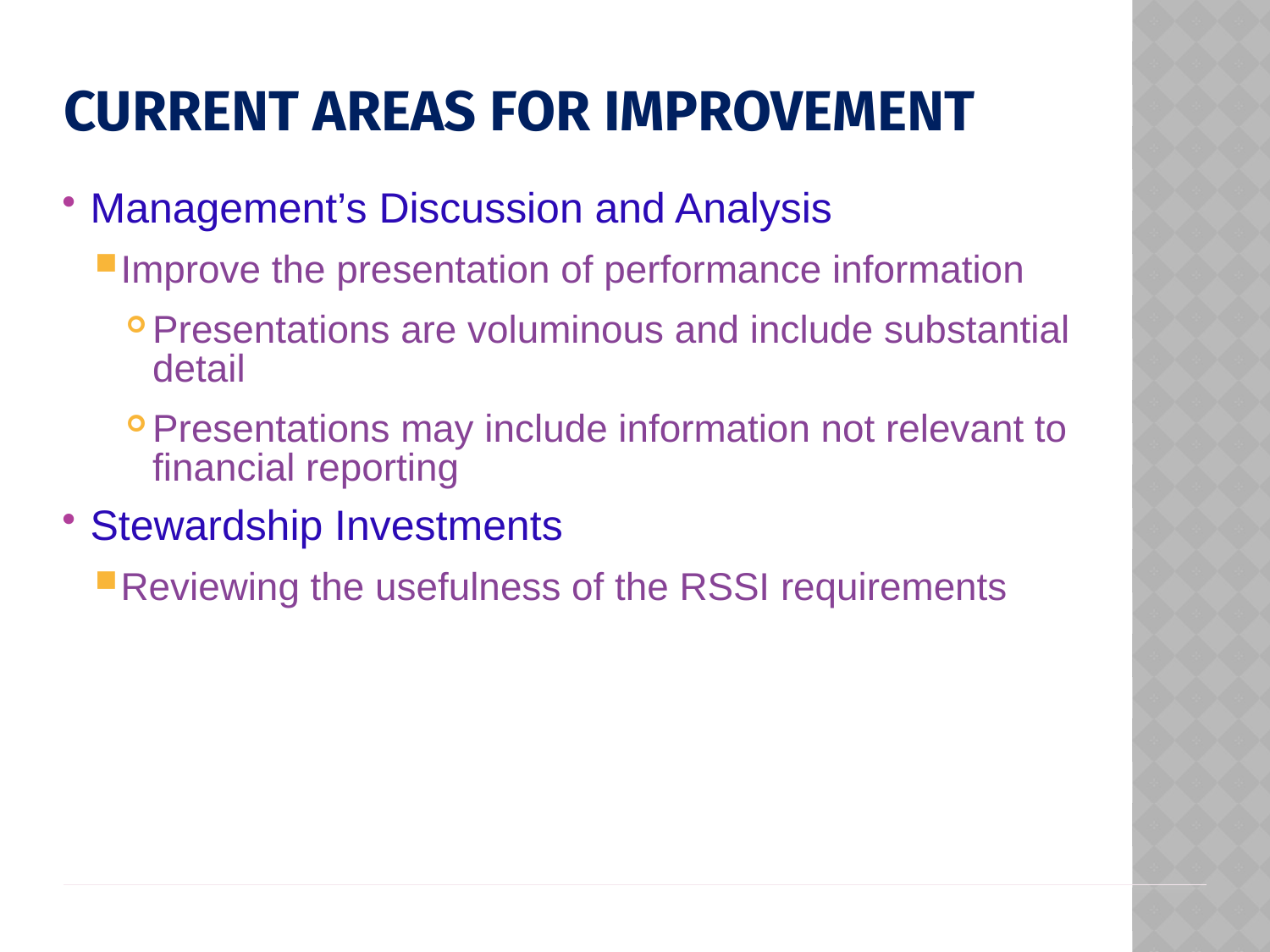

# Current areas For Improvement
Management’s Discussion and Analysis
Improve the presentation of performance information
Presentations are voluminous and include substantial detail
Presentations may include information not relevant to financial reporting
Stewardship Investments
Reviewing the usefulness of the RSSI requirements